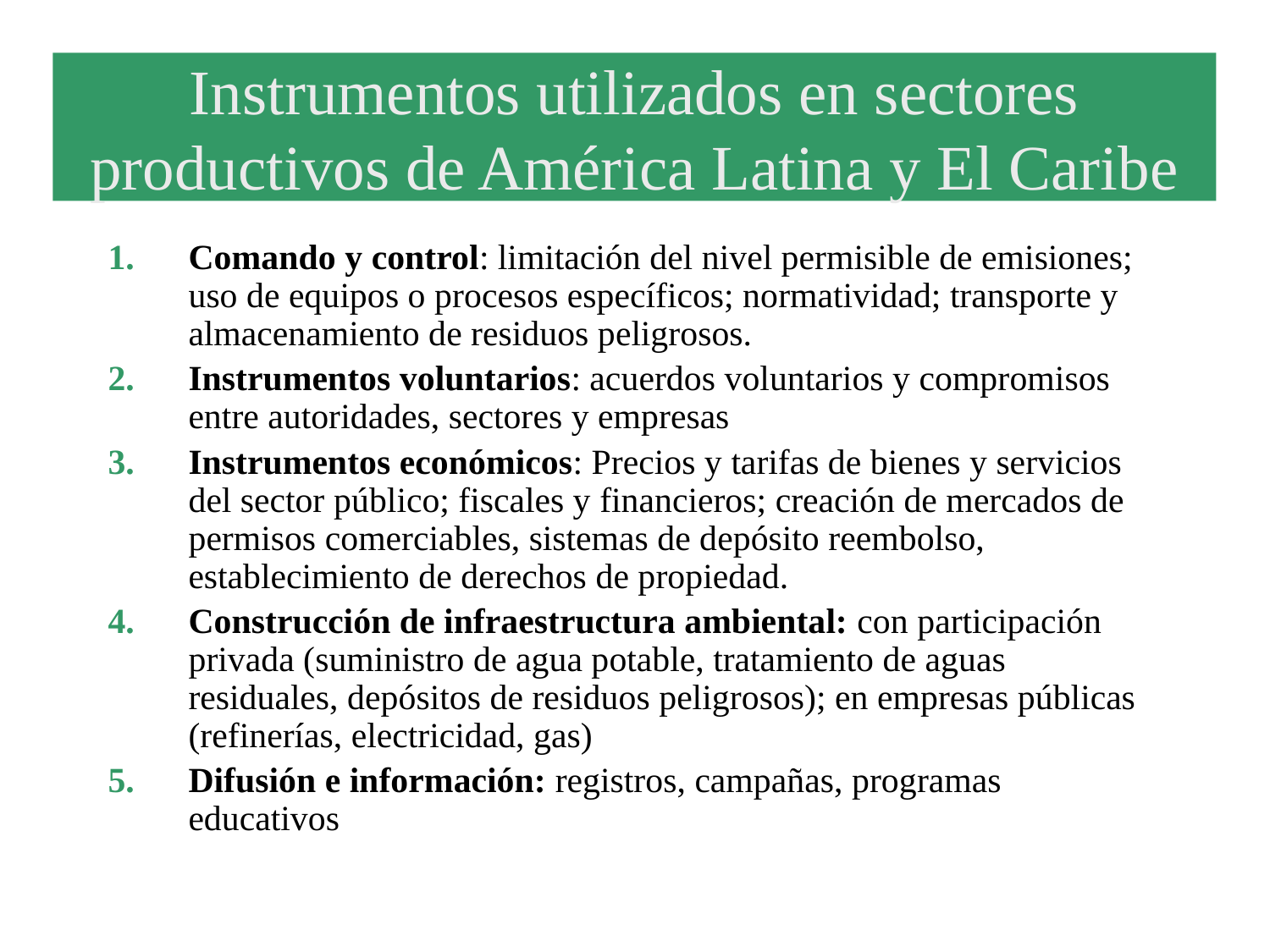

# Instrumentos utilizados en sectores productivos de América Latina y El Caribe
Comando y control: limitación del nivel permisible de emisiones; uso de equipos o procesos específicos; normatividad; transporte y almacenamiento de residuos peligrosos.
Instrumentos voluntarios: acuerdos voluntarios y compromisos entre autoridades, sectores y empresas
Instrumentos económicos: Precios y tarifas de bienes y servicios del sector público; fiscales y financieros; creación de mercados de permisos comerciables, sistemas de depósito reembolso, establecimiento de derechos de propiedad.
Construcción de infraestructura ambiental: con participación privada (suministro de agua potable, tratamiento de aguas residuales, depósitos de residuos peligrosos); en empresas públicas (refinerías, electricidad, gas)
Difusión e información: registros, campañas, programas educativos